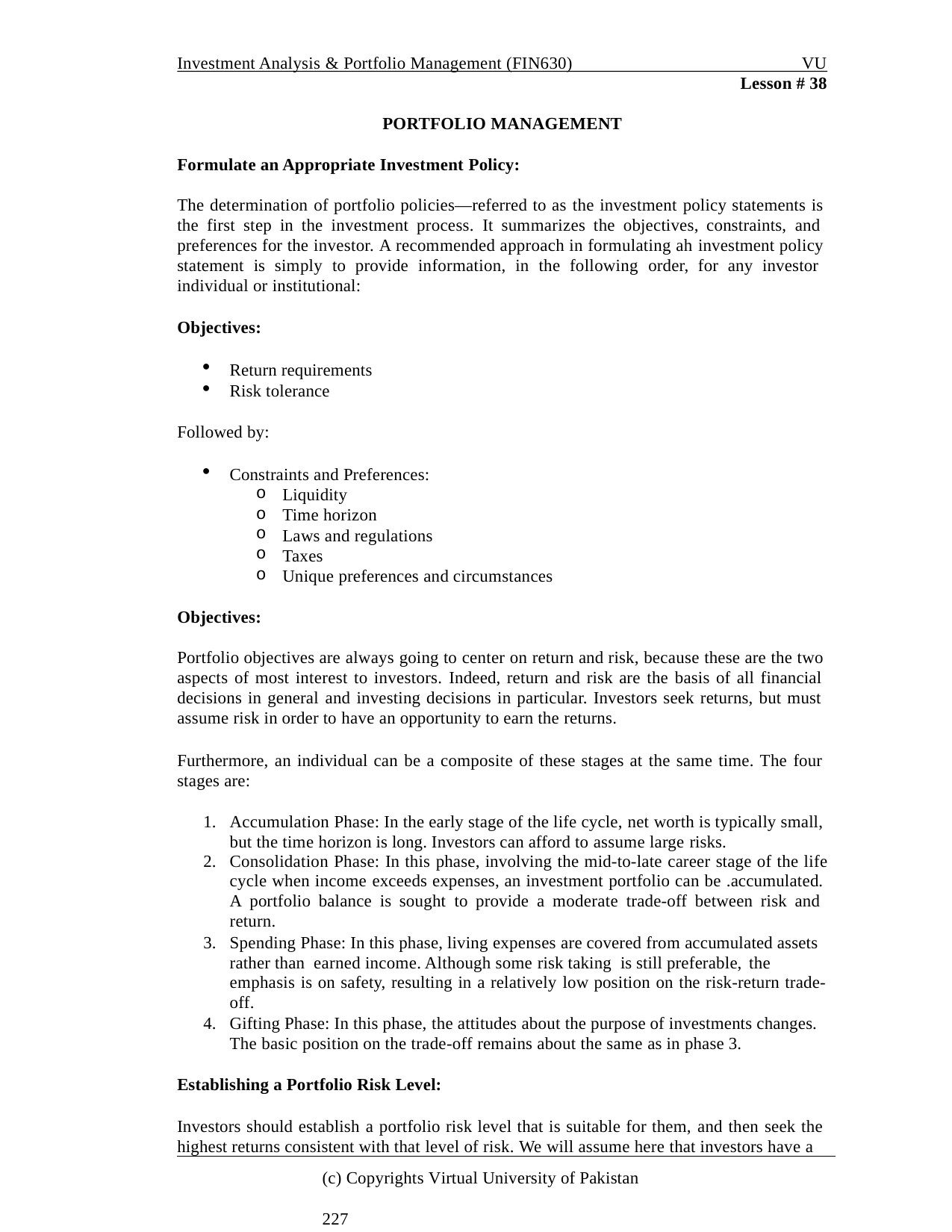

Investment Analysis & Portfolio Management (FIN630)
VU
Lesson # 38

PORTFOLIO MANAGEMENT

Formulate an Appropriate Investment Policy:

The determination of portfolio policies—referred to as the investment policy statements is  the first step in the investment process. It summarizes the objectives, constraints, and  preferences for the investor. A recommended approach in formulating ah investment policy  statement is simply to provide information, in the following order, for any investor  individual or institutional:

Objectives:

Return requirements
Risk tolerance

Followed by:

Constraints and Preferences:
Liquidity
Time horizon
Laws and regulations
Taxes
Unique preferences and circumstances

Objectives:

Portfolio objectives are always going to center on return and risk, because these are the two  aspects of most interest to investors. Indeed, return and risk are the basis of all financial  decisions in general and investing decisions in particular. Investors seek returns, but must  assume risk in order to have an opportunity to earn the returns.

Furthermore, an individual can be a composite of these stages at the same time. The four  stages are:

Accumulation Phase: In the early stage of the life cycle, net worth is typically small,  but the time horizon is long. Investors can afford to assume large risks.
Consolidation Phase: In this phase, involving the mid-to-late career stage of the life
cycle when income exceeds expenses, an investment portfolio can be .accumulated.  A portfolio balance is sought to provide a moderate trade-off between risk and  return.
Spending Phase: In this phase, living expenses are covered from accumulated assets  rather than earned income. Although some risk taking is still preferable, the
emphasis is on safety, resulting in a relatively low position on the risk-return trade-
off.
Gifting Phase: In this phase, the attitudes about the purpose of investments changes.  The basic position on the trade-off remains about the same as in phase 3.

Establishing a Portfolio Risk Level:

Investors should establish a portfolio risk level that is suitable for them, and then seek the  highest returns consistent with that level of risk. We will assume here that investors have a
(c) Copyrights Virtual University of Pakistan	227